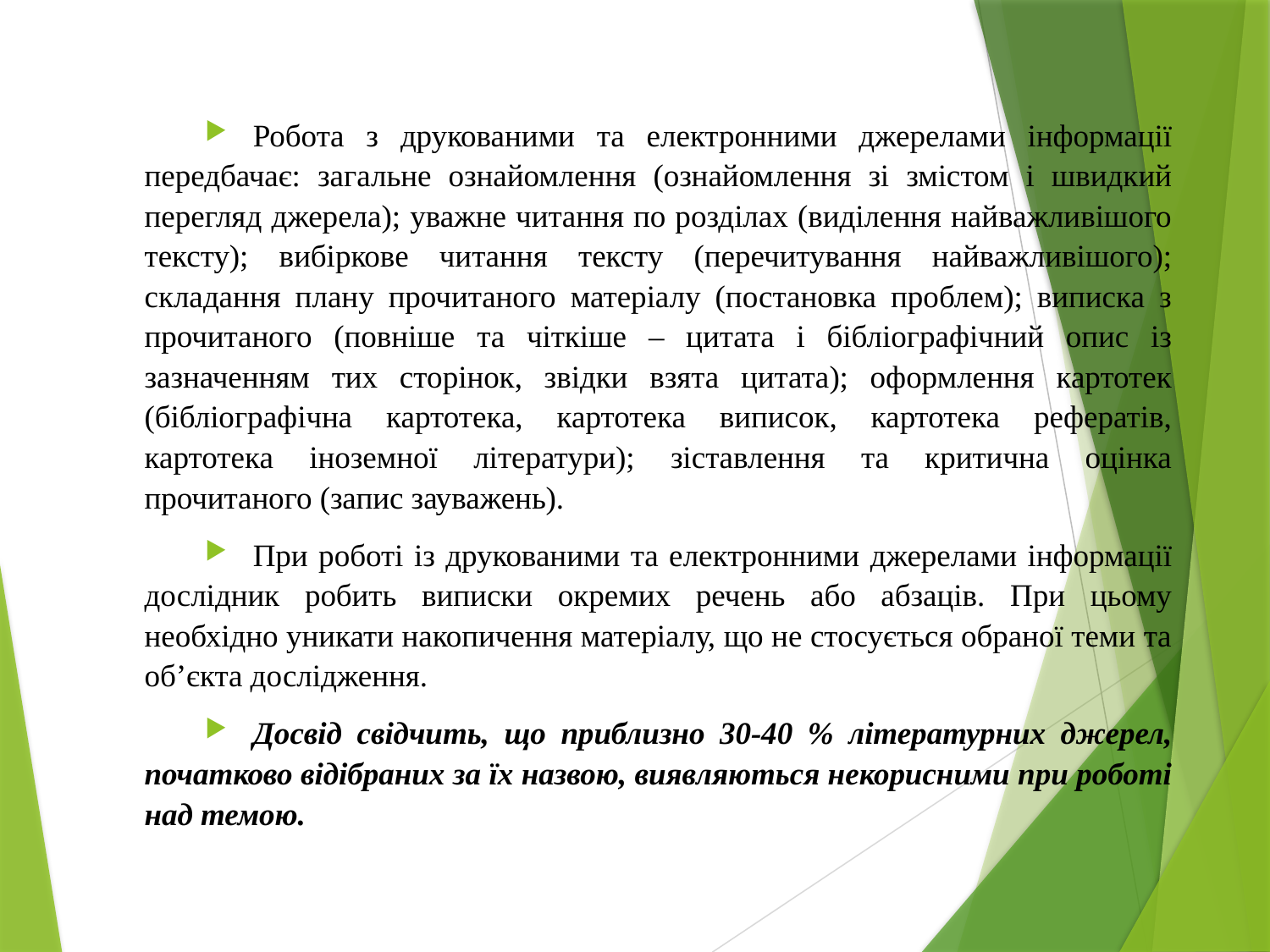

Робота з друкованими та електронними джерелами інформації передбачає: загальне ознайомлення (ознайомлення зі змістом і швидкий перегляд джерела); уважне читання по розділах (виділення найважливішого тексту); вибіркове читання тексту (перечитування найважливішого); складання плану прочитаного матеріалу (постановка проблем); виписка з прочитаного (повніше та чіткіше – цитата і бібліографічний опис із зазначенням тих сторінок, звідки взята цитата); оформлення картотек (бібліографічна картотека, картотека виписок, картотека рефератів, картотека іноземної літератури); зіставлення та критична оцінка прочитаного (запис зауважень).
   При роботі із друкованими та електронними джерелами інформації дослідник робить виписки окремих речень або абзаців. При цьому необхідно уникати накопичення матеріалу, що не стосується обраної теми та об’єкта дослідження.
   Досвід свідчить, що приблизно 30-40 % літературних джерел, початково відібраних за їх назвою, виявляються некорисними при роботі над темою.